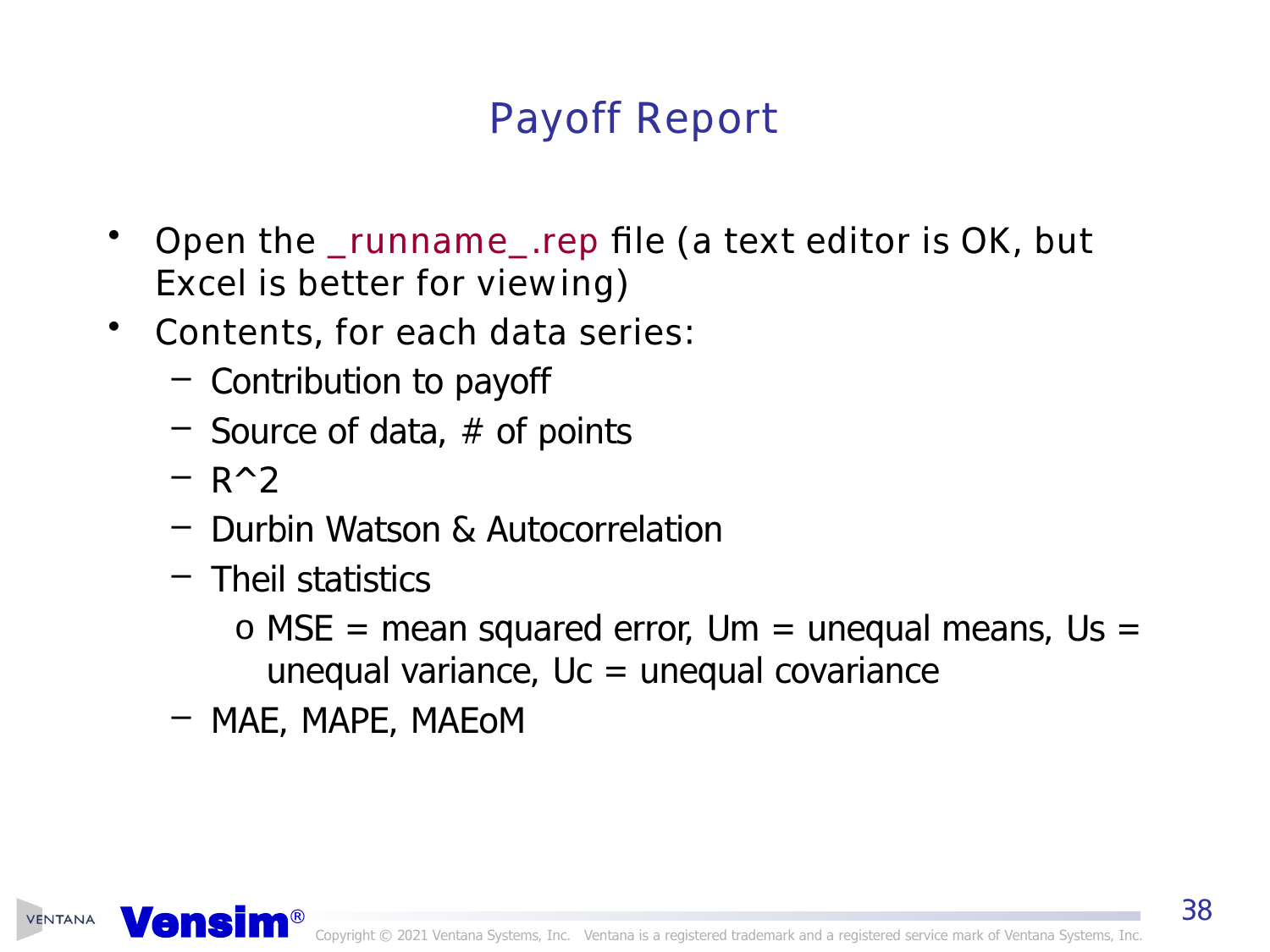

# Payoff Report
Open the _runname_.rep file (a text editor is OK, but Excel is better for viewing)
Contents, for each data series:
Contribution to payoff
Source of data, # of points
R^2
Durbin Watson & Autocorrelation
Theil statistics
MSE = mean squared error, Um = unequal means, Us = unequal variance, Uc = unequal covariance
MAE, MAPE, MAEoM